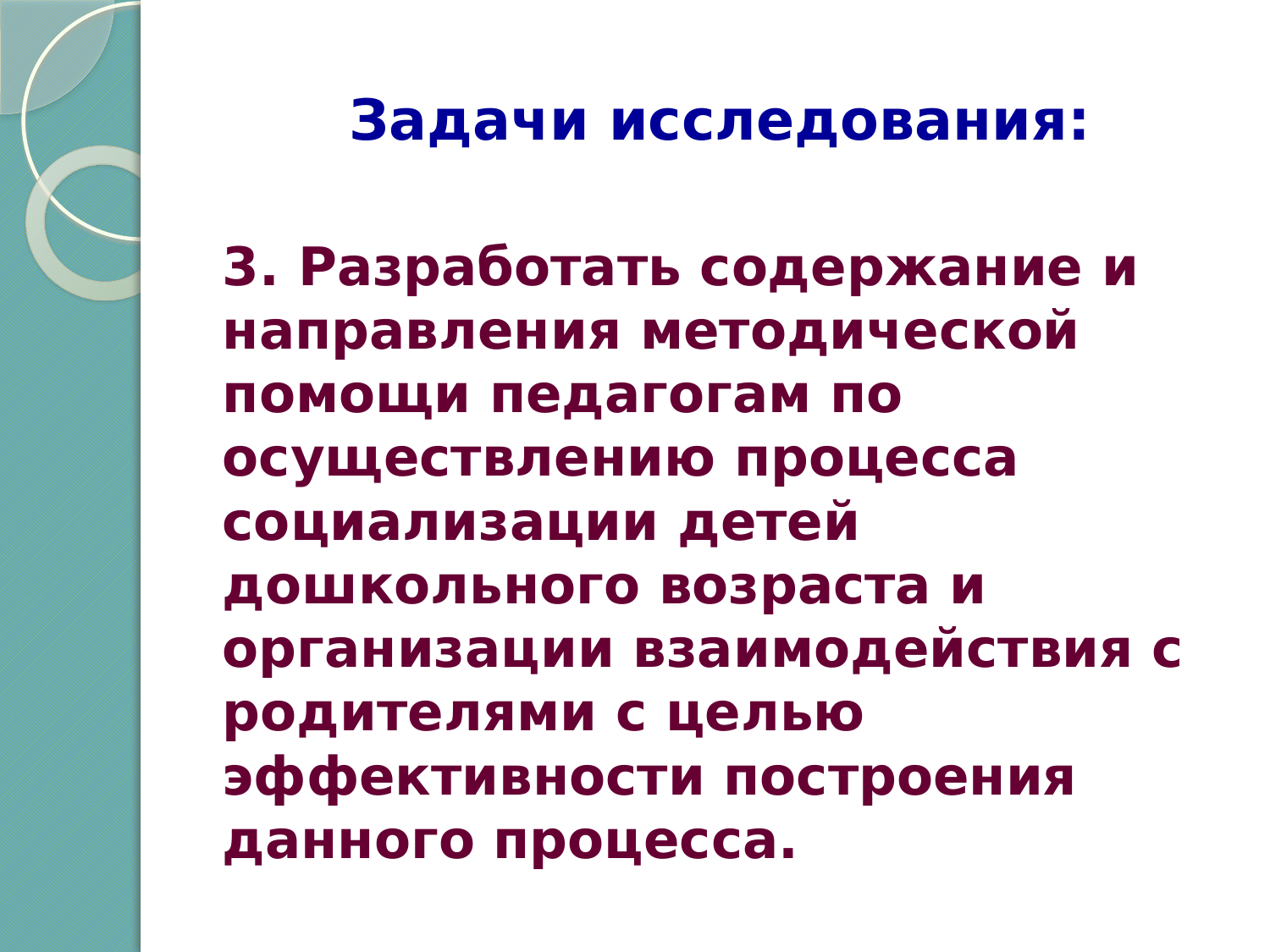

# Задачи исследования:
3. Разработать содержание и направления методической помощи педагогам по осуществлению процесса социализации детей дошкольного возраста и организации взаимодействия с родителями с целью эффективности построения данного процесса.